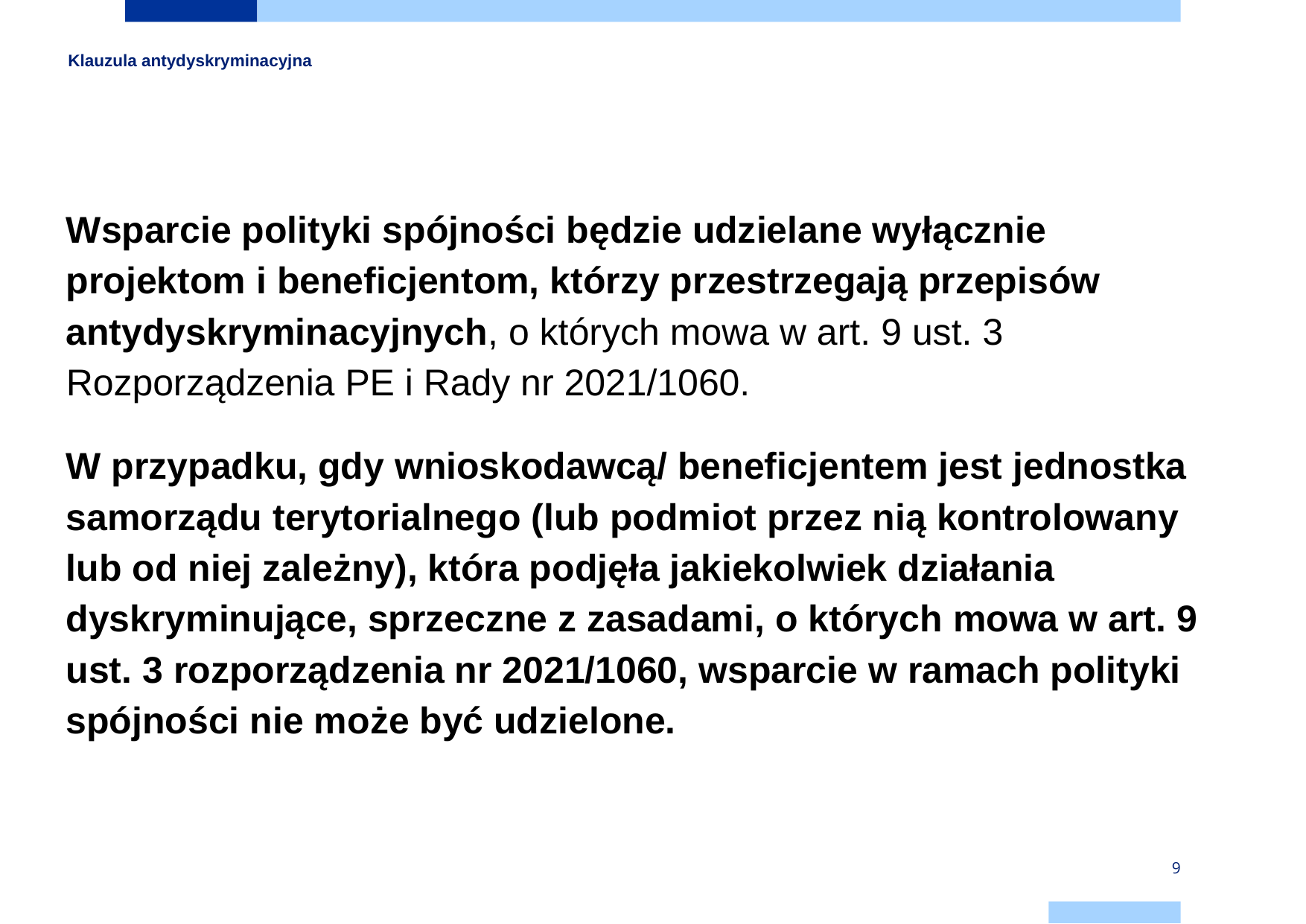

# Klauzula antydyskryminacyjna
Wsparcie polityki spójności będzie udzielane wyłącznie projektom i beneficjentom, którzy przestrzegają przepisów antydyskryminacyjnych, o których mowa w art. 9 ust. 3 Rozporządzenia PE i Rady nr 2021/1060.
W przypadku, gdy wnioskodawcą/ beneficjentem jest jednostka samorządu terytorialnego (lub podmiot przez nią kontrolowany lub od niej zależny), która podjęła jakiekolwiek działania dyskryminujące, sprzeczne z zasadami, o których mowa w art. 9 ust. 3 rozporządzenia nr 2021/1060, wsparcie w ramach polityki spójności nie może być udzielone.
9